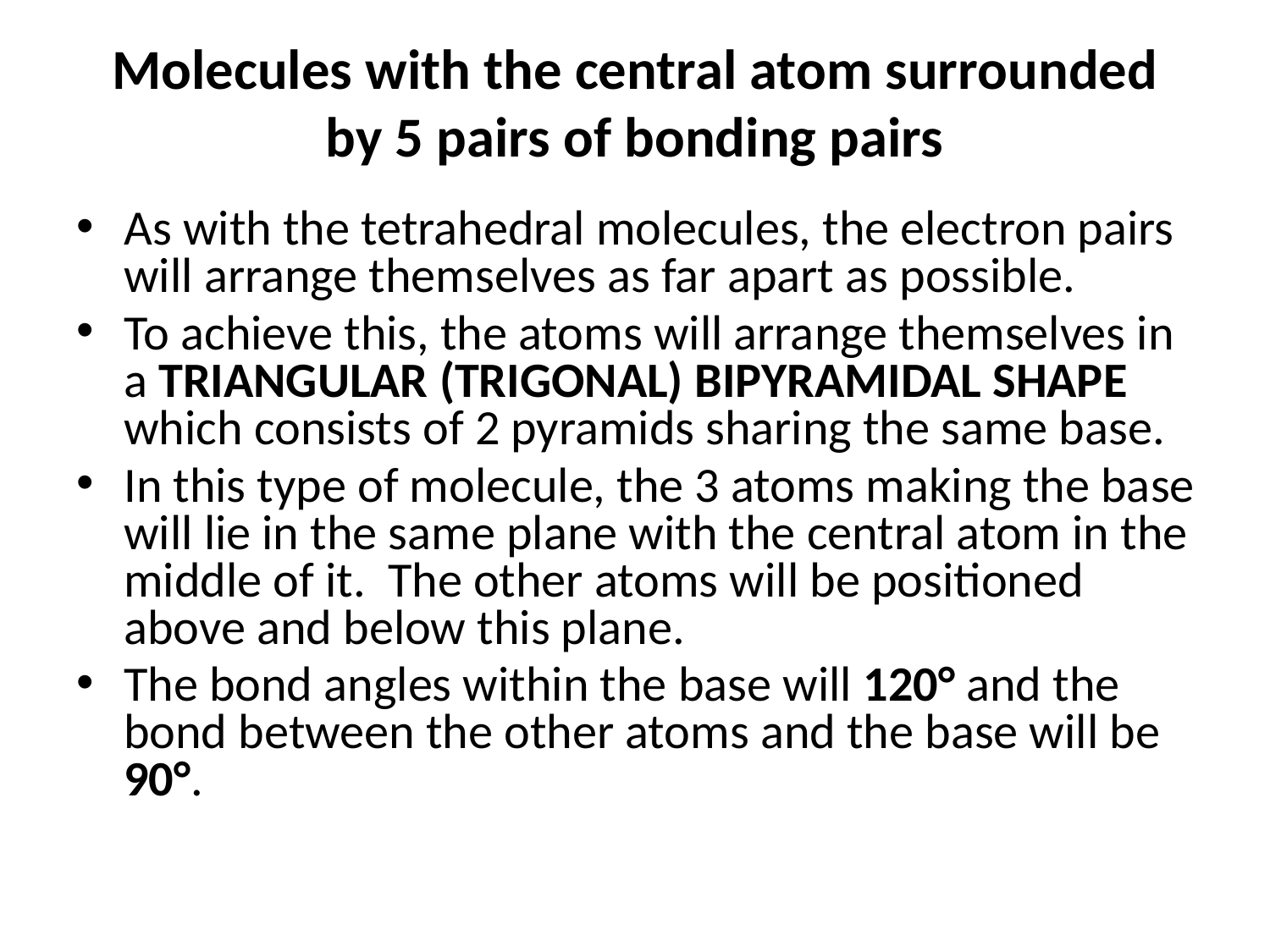

# Molecules with the central atom surrounded by 5 pairs of bonding pairs
As with the tetrahedral molecules, the electron pairs will arrange themselves as far apart as possible.
To achieve this, the atoms will arrange themselves in a TRIANGULAR (TRIGONAL) BIPYRAMIDAL SHAPE which consists of 2 pyramids sharing the same base.
In this type of molecule, the 3 atoms making the base will lie in the same plane with the central atom in the middle of it.  The other atoms will be positioned above and below this plane.
The bond angles within the base will 120° and the bond between the other atoms and the base will be 90°.